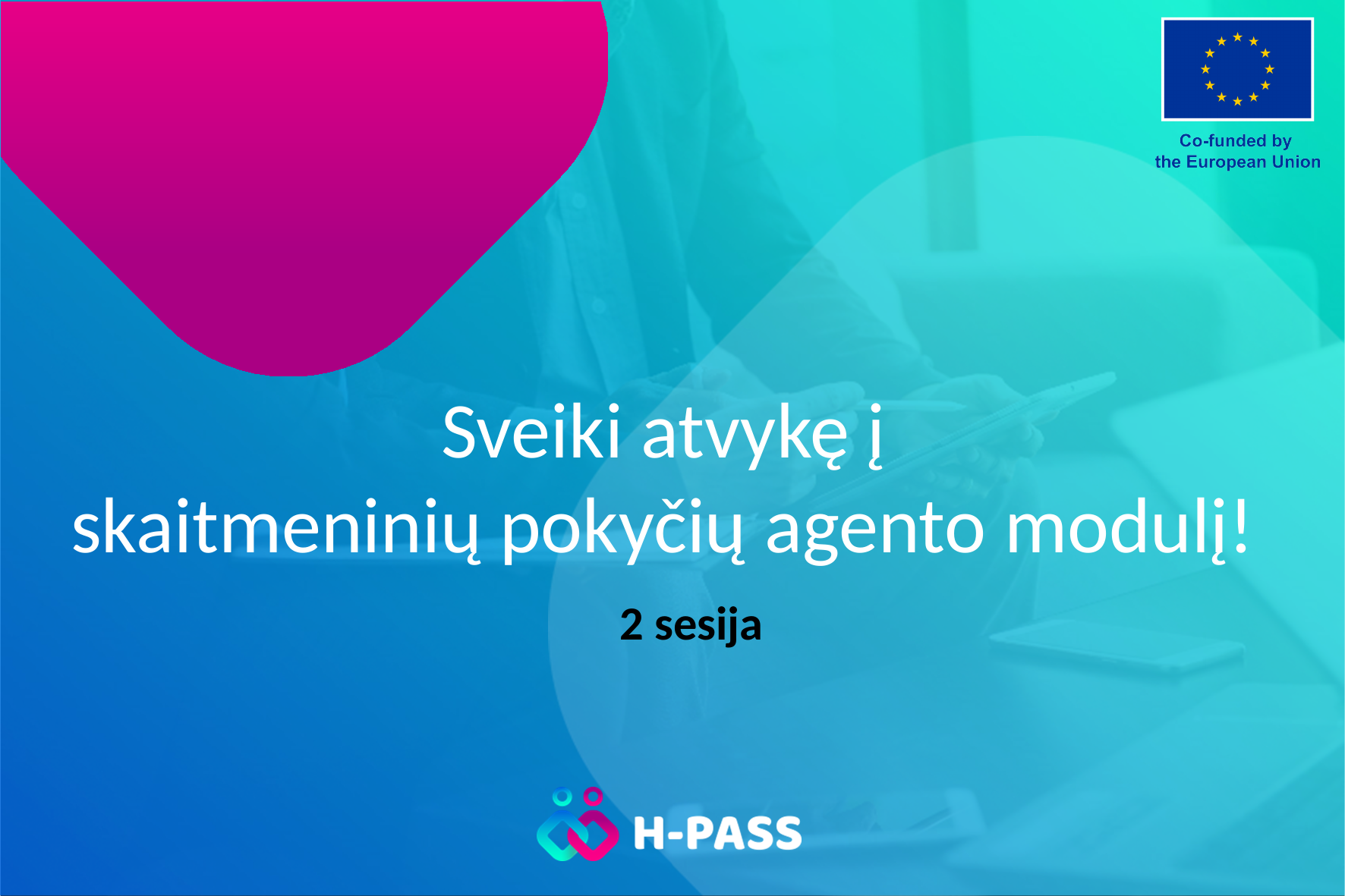

# Sveiki atvykę į skaitmeninių pokyčių agento modulį!
2 sesija